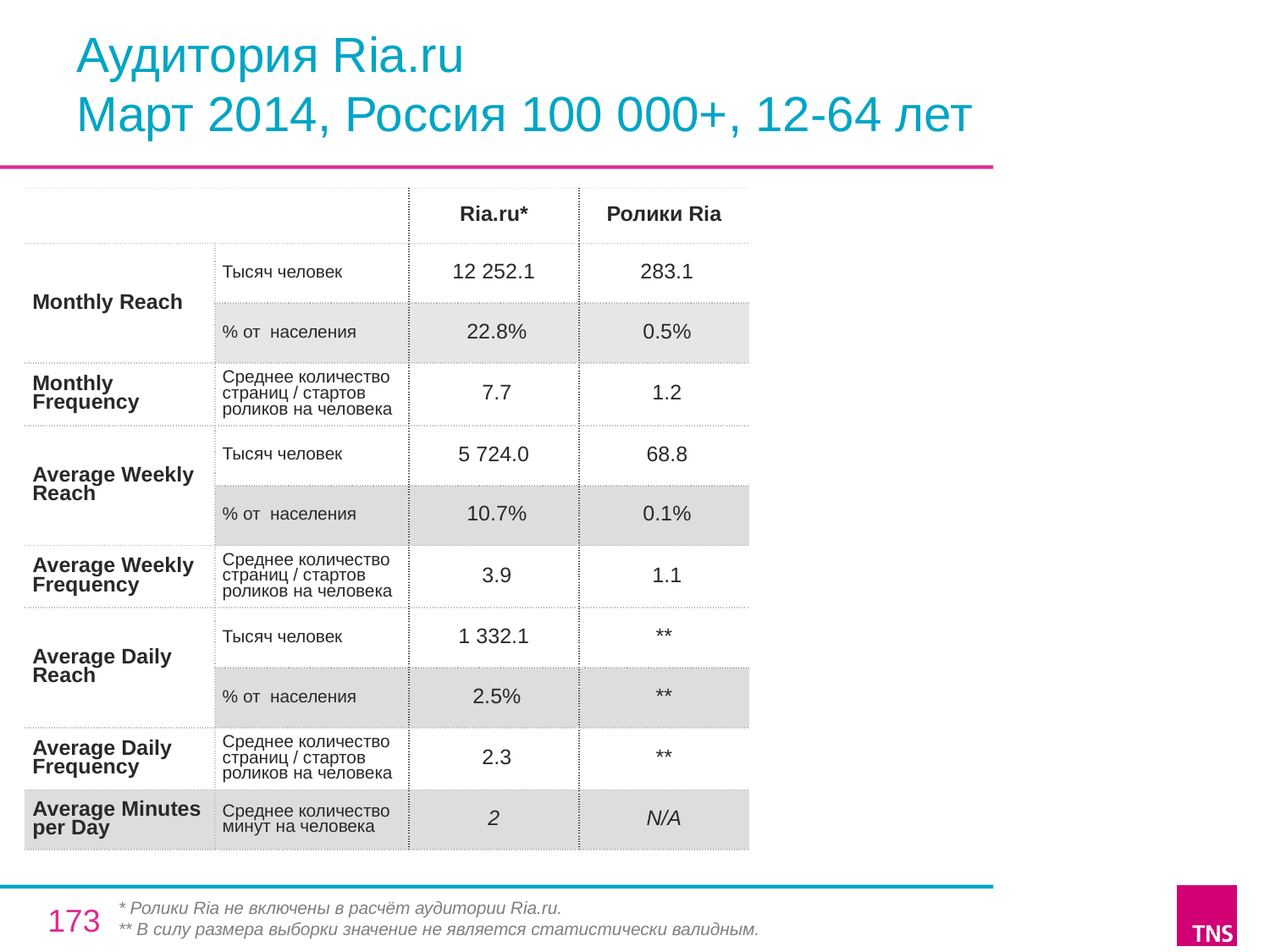

# Аудитория Ria.ru Март 2014, Россия 100 000+, 12-64 лет
|  |  | Ria.ru\* | Ролики Ria |
| --- | --- | --- | --- |
| Monthly Reach | Тысяч человек | 12 252.1 | 283.1 |
|  | % от населения | 22.8% | 0.5% |
| Monthly Frequency | Среднее количество страниц / стартов роликов на человека | 7.7 | 1.2 |
| Average Weekly Reach | Тысяч человек | 5 724.0 | 68.8 |
|  | % от населения | 10.7% | 0.1% |
| Average Weekly Frequency | Среднее количество страниц / стартов роликов на человека | 3.9 | 1.1 |
| Average Daily Reach | Тысяч человек | 1 332.1 | \*\* |
|  | % от населения | 2.5% | \*\* |
| Average Daily Frequency | Среднее количество страниц / стартов роликов на человека | 2.3 | \*\* |
| Average Minutes per Day | Среднее количество минут на человека | 2 | N/A |
* Ролики Ria не включены в расчёт аудитории Ria.ru.
** В силу размера выборки значение не является статистически валидным.
173